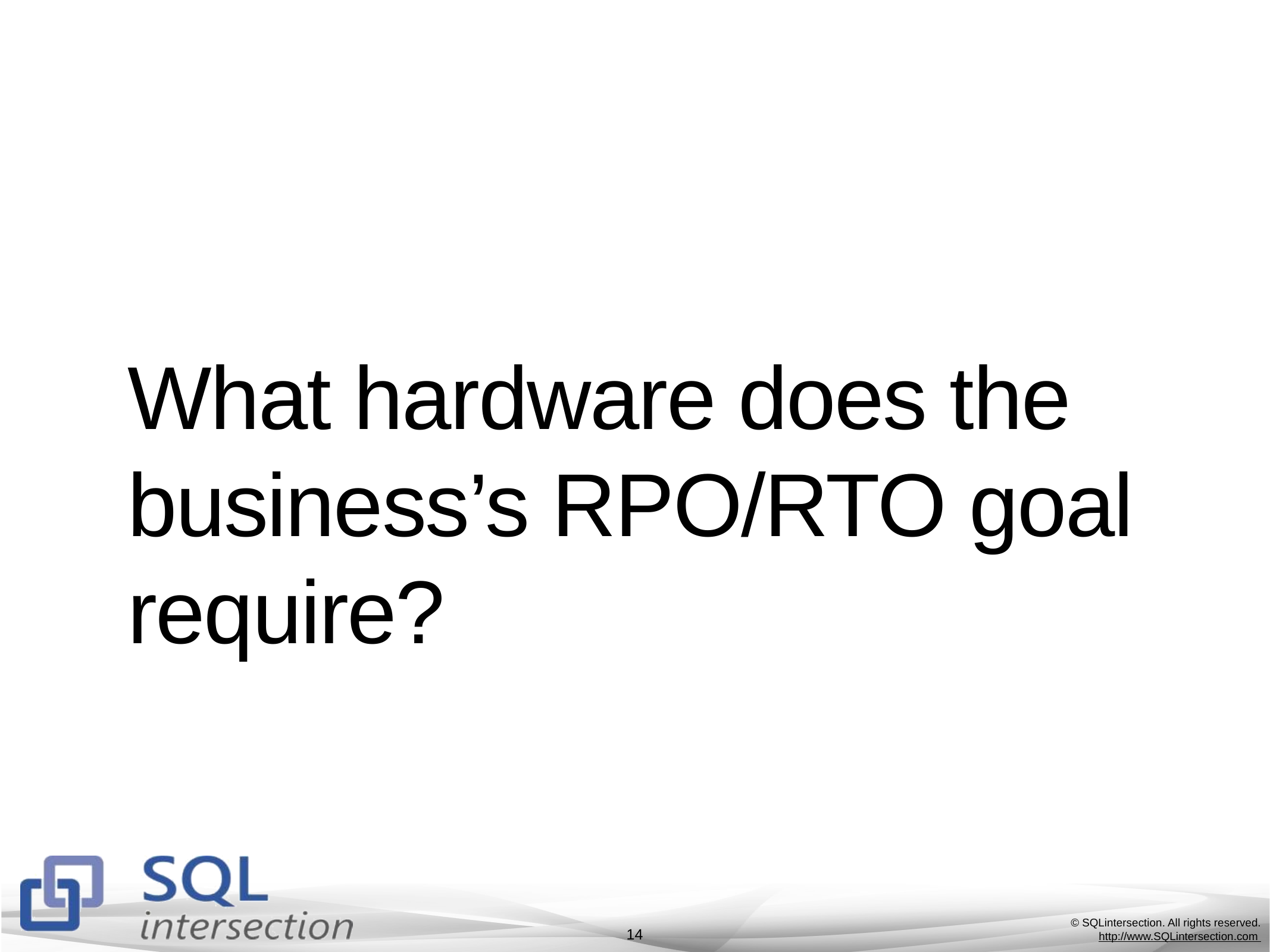

# What hardware does the business’s RPO/RTO goal require?